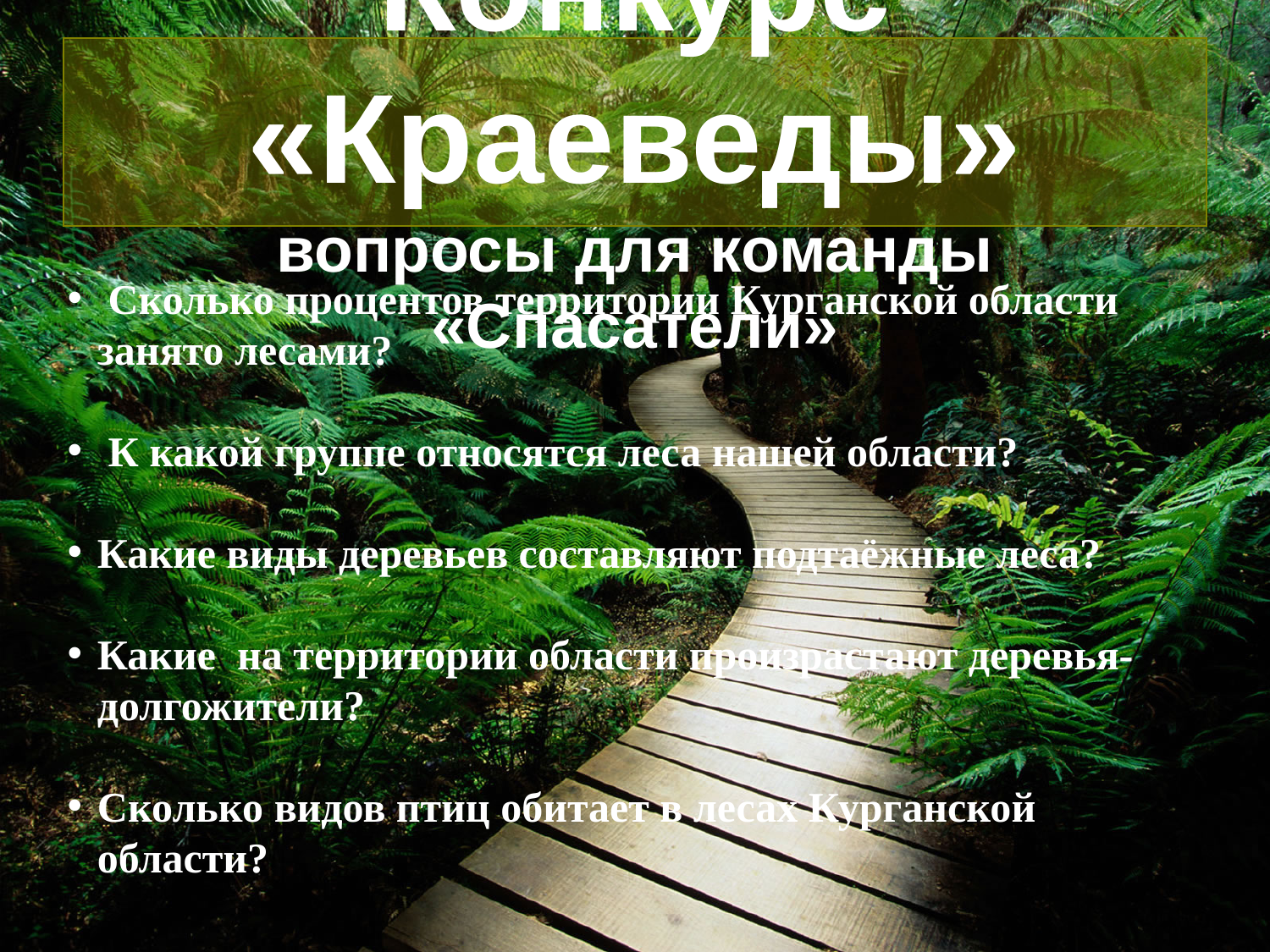

# Конкурс «Краеведы» вопросы для команды «Спасатели»
 Сколько процентов территории Курганской области занято лесами?

 К какой группе относятся леса нашей области?

Какие виды деревьев составляют подтаёжные леса?

Какие  на территории области произрастают деревья-долгожители?

Сколько видов птиц обитает в лесах Курганской области?